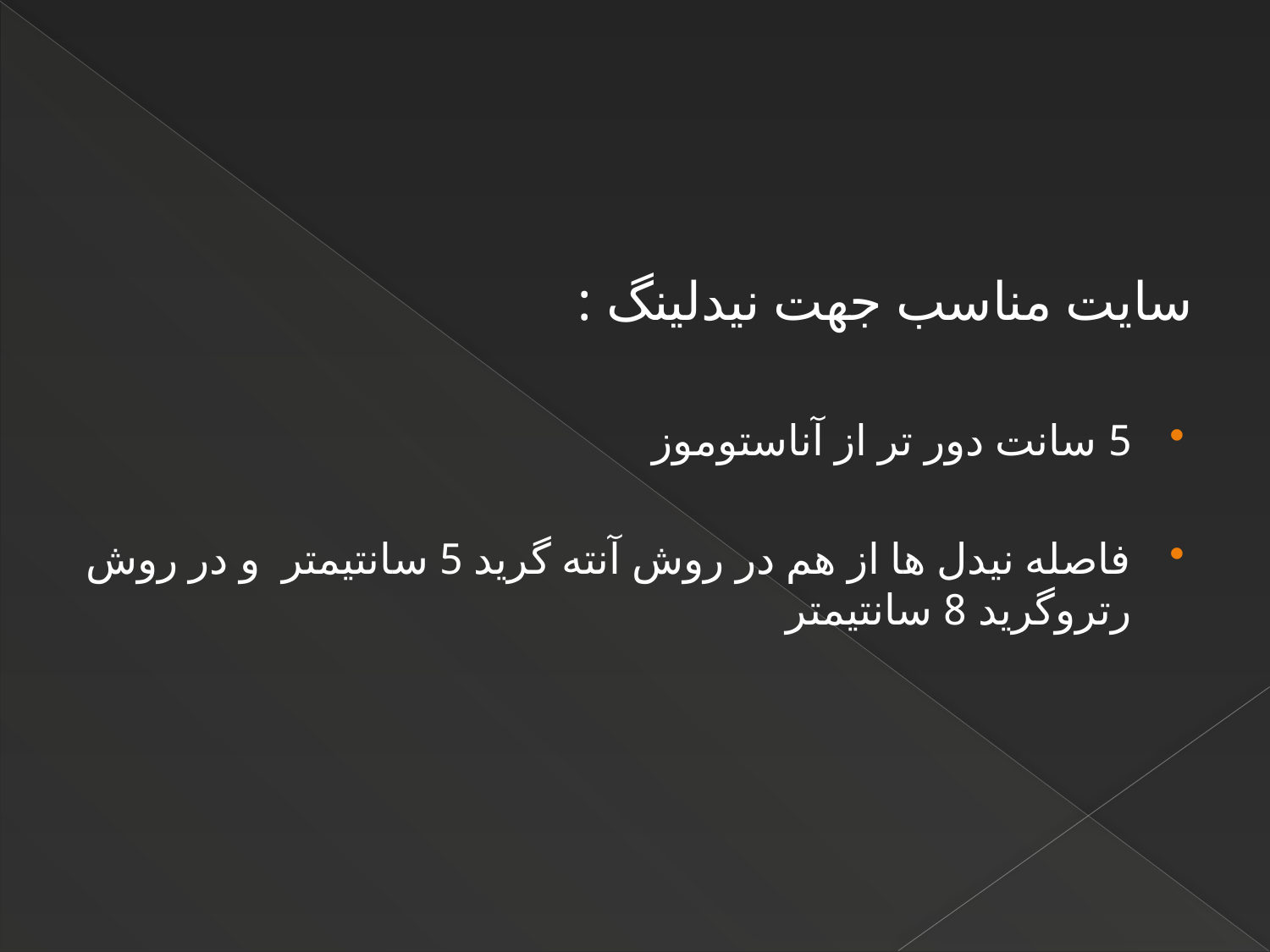

#
سایت مناسب جهت نیدلینگ :

5 سانت دور تر از آناستوموز

فاصله نیدل ها از هم در روش آنته گرید 5 سانتیمتر  و در روش رتروگرید 8 سانتیمتر